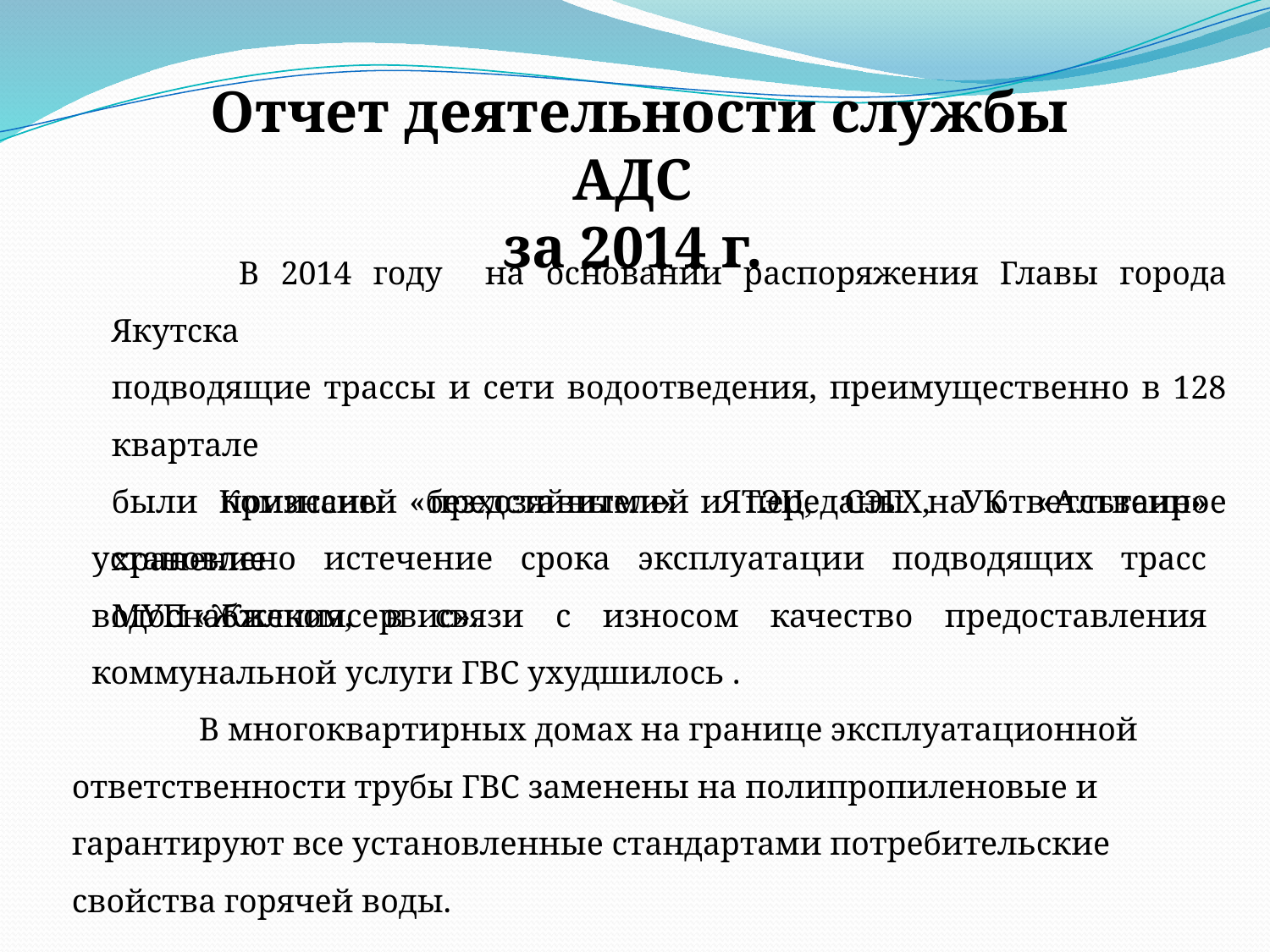

Отчет деятельности службы АДС
за 2014 г.
	В 2014 году  на основании распоряжения Главы города Якутска
подводящие трассы и сети водоотведения, преимущественно в 128 квартале
были признаны «безхозяйными» и переданы на ответственное хранение
МУП «Жилкомсервис».
	Комиссией представителей ЯТЭЦ, СЭГХ, УК «Альтаир» установлено истечение срока эксплуатации подводящих трасс водоснабжения, в связи с износом качество предоставления коммунальной услуги ГВС ухудшилось .
	В многоквартирных домах на границе эксплуатационной ответственности трубы ГВС заменены на полипропиленовые и гарантируют все установленные стандартами потребительские свойства горячей воды.